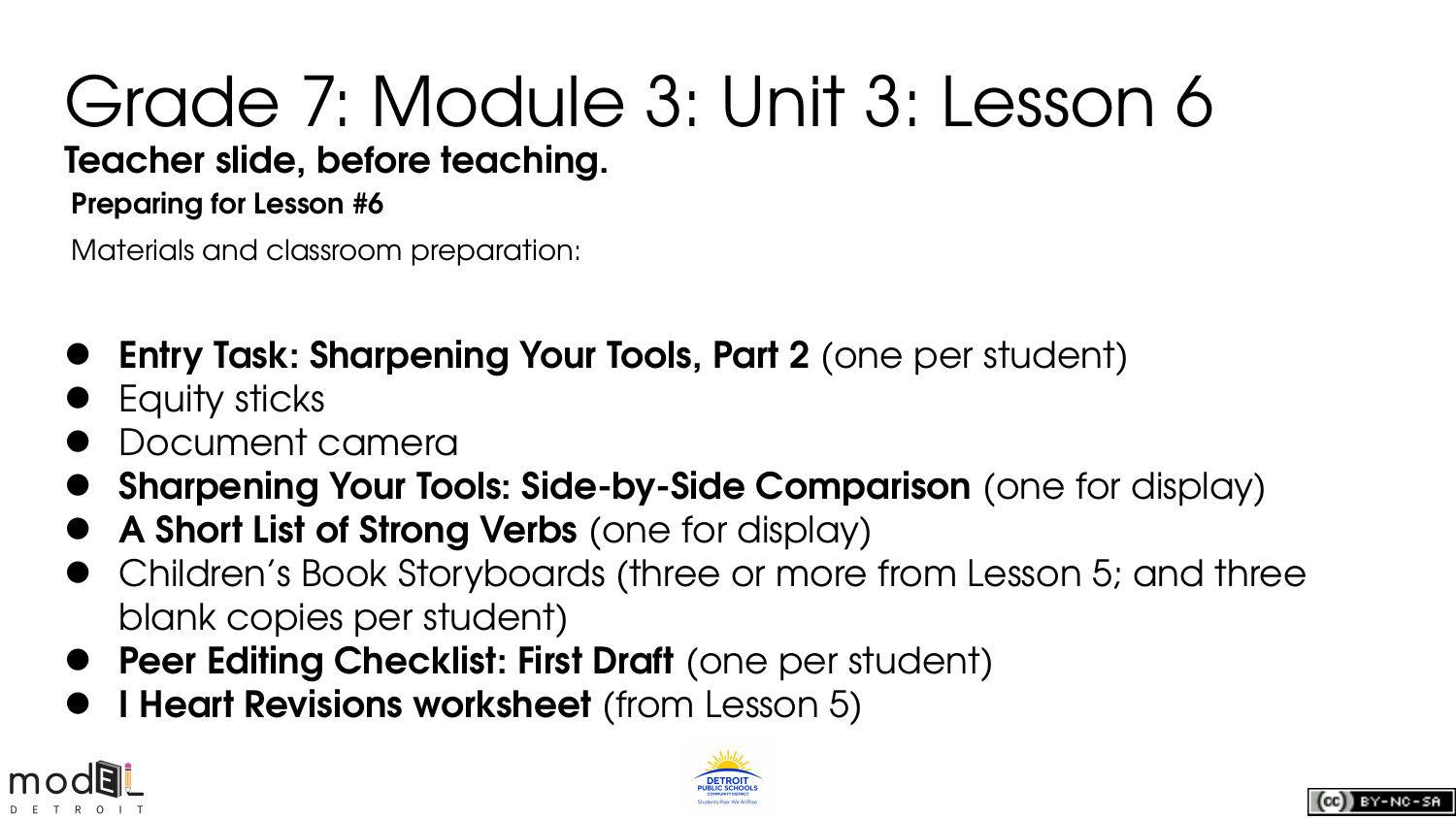

Grade 7: Module 3: Unit 3: Lesson 6
Teacher slide, before teaching.
Preparing for Lesson #6
Materials and classroom preparation:

Entry Task: Sharpening Your Tools, Part 2 (one per student)
Equity sticks
Document camera
Sharpening Your Tools: Side-by-Side Comparison (one for display)
A Short List of Strong Verbs (one for display)
Children’s Book Storyboards (three or more from Lesson 5; and three blank copies per student)
Peer Editing Checklist: First Draft (one per student)
I Heart Revisions worksheet (from Lesson 5)